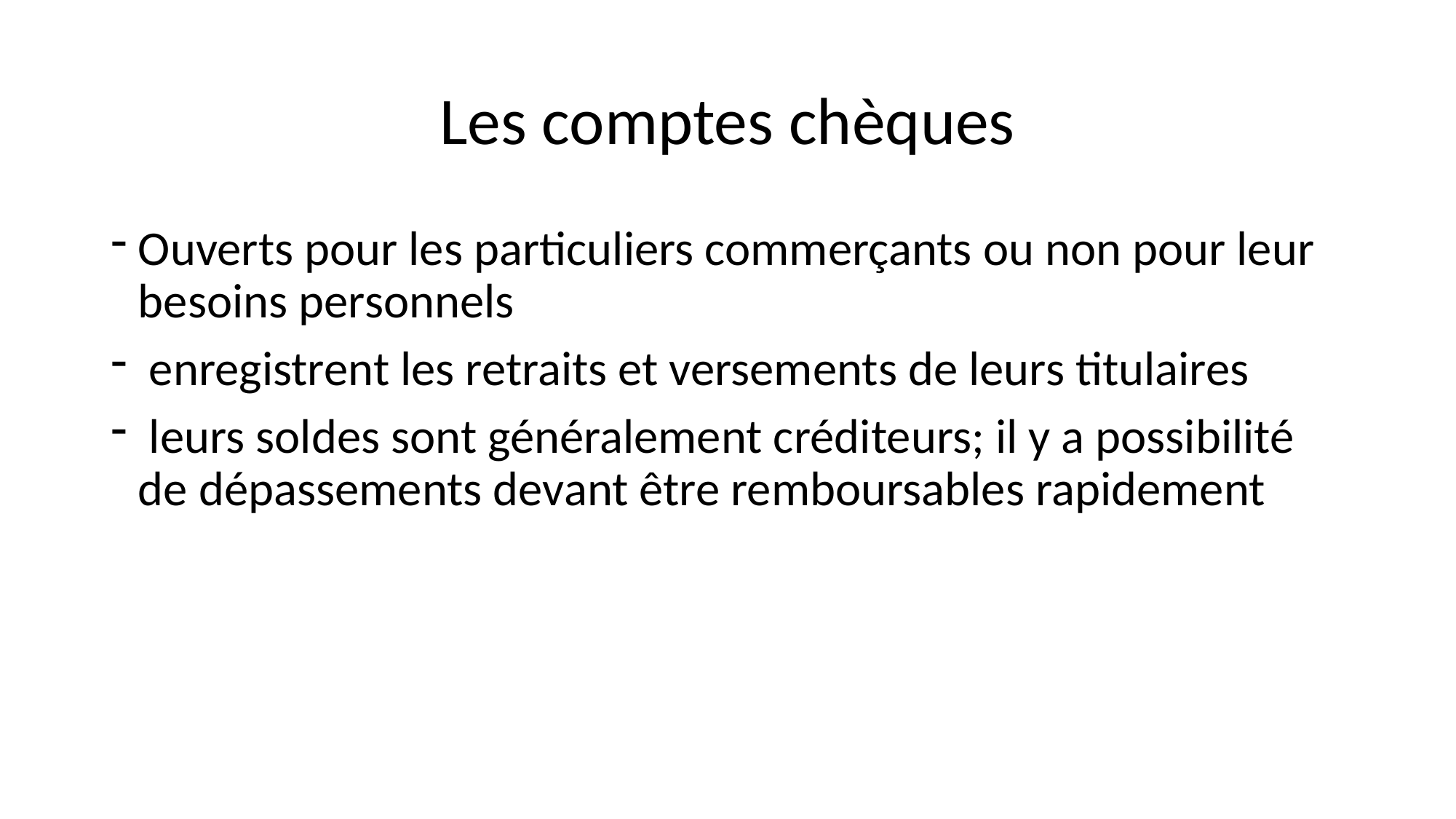

# Les comptes chèques
Ouverts pour les particuliers commerçants ou non pour leur besoins personnels
 enregistrent les retraits et versements de leurs titulaires
 leurs soldes sont généralement créditeurs; il y a possibilité de dépassements devant être remboursables rapidement